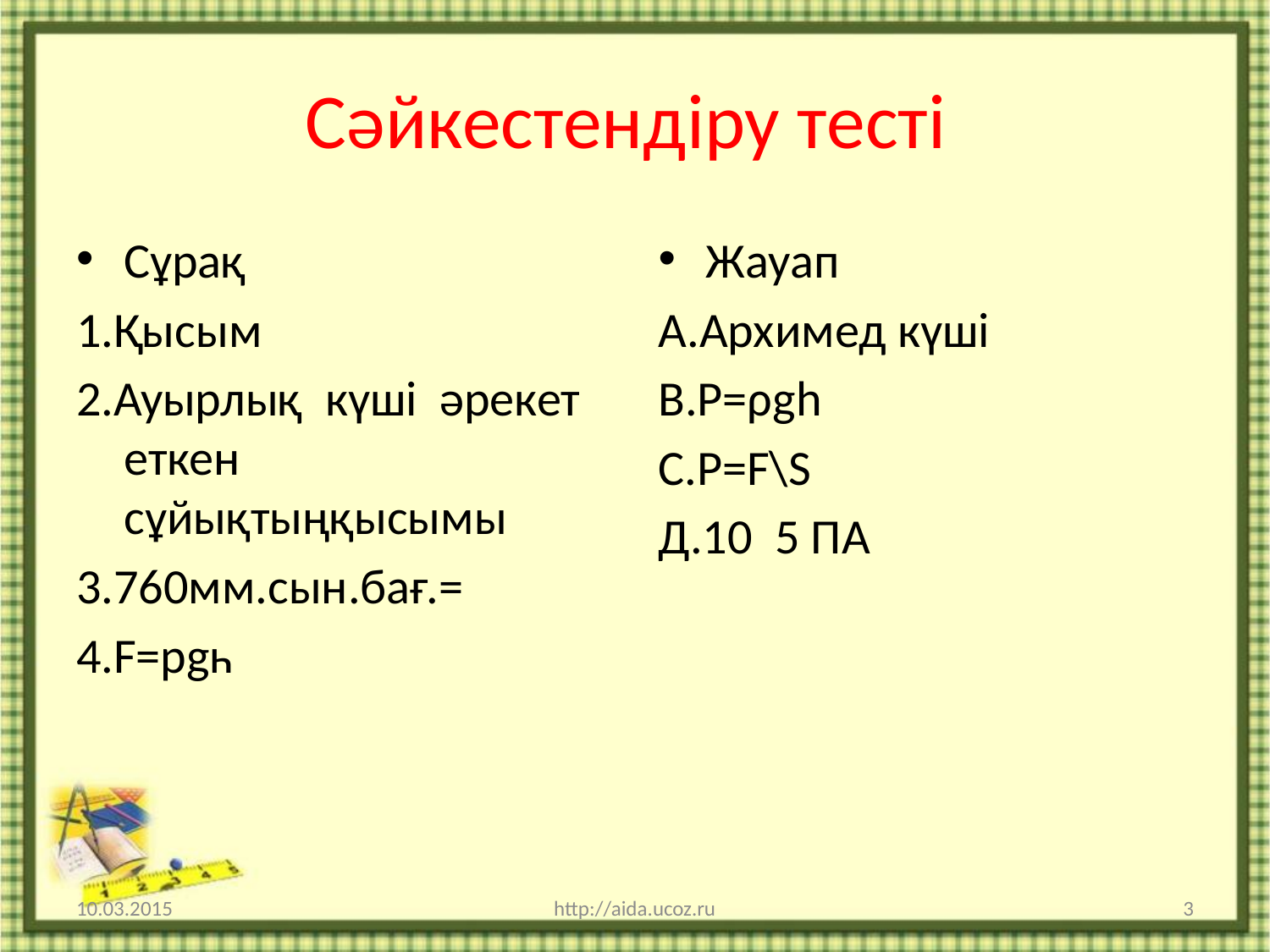

# Сәйкестендіру тесті
Сұрақ
1.Қысым
2.Ауырлық  күші  әрекет еткен сұйықтыңқысымы
3.760мм.сын.бағ.=
4.F=рgһ

Жауап
А.Архимед күші
В.Р=ρgh
С.Р=F\S
Д.10  5 ПА
10.03.2015
http://aida.ucoz.ru
3